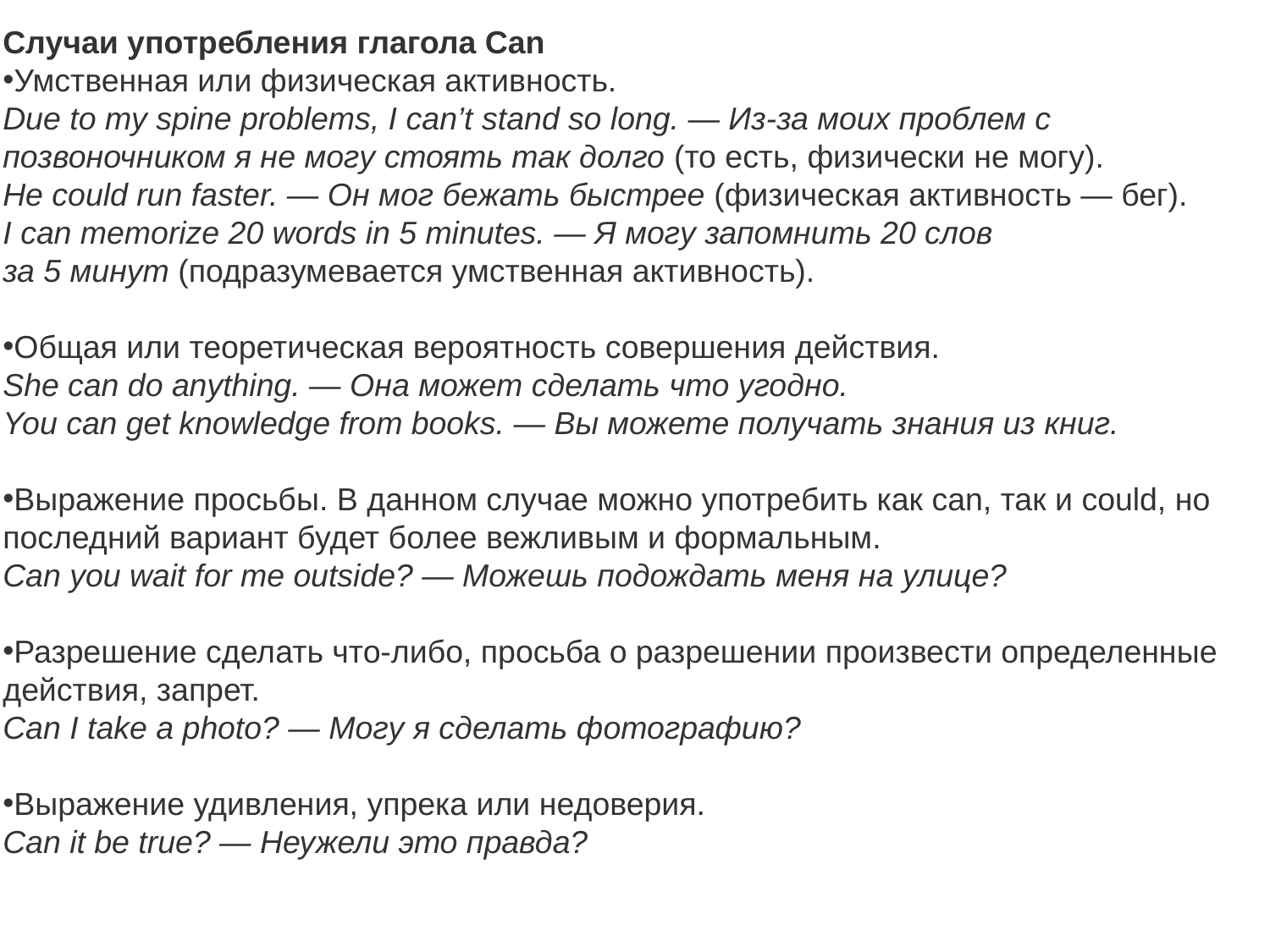

Случаи употребления глагола Can
Умственная или физическая активность.
Due to my spine problems, I can’t stand so long. — Из-за моих проблем с позвоночником я не могу стоять так долго (то есть, физически не могу).
He could run faster. — Он мог бежать быстрее (физическая активность — бег).
I can memorize 20 words in 5 minutes. — Я могу запомнить 20 слов за 5 минут (подразумевается умственная активность).

Общая или теоретическая вероятность совершения действия.
She can do anything. — Она может cделать что угодно.
You can get knowledge from books. — Вы можете получать знания из книг.

Выражение просьбы. В данном случае можно употребить как can, так и could, но последний вариант будет более вежливым и формальным.
Can you wait for me outside? — Можешь подождать меня на улице?

Разрешение сделать что-либо, просьба о разрешении произвести определенные действия, запрет.
Can I take a photo? — Могу я сделать фотографию?

Выражение удивления, упрека или недоверия.
Can it be true? — Неужели это правда?